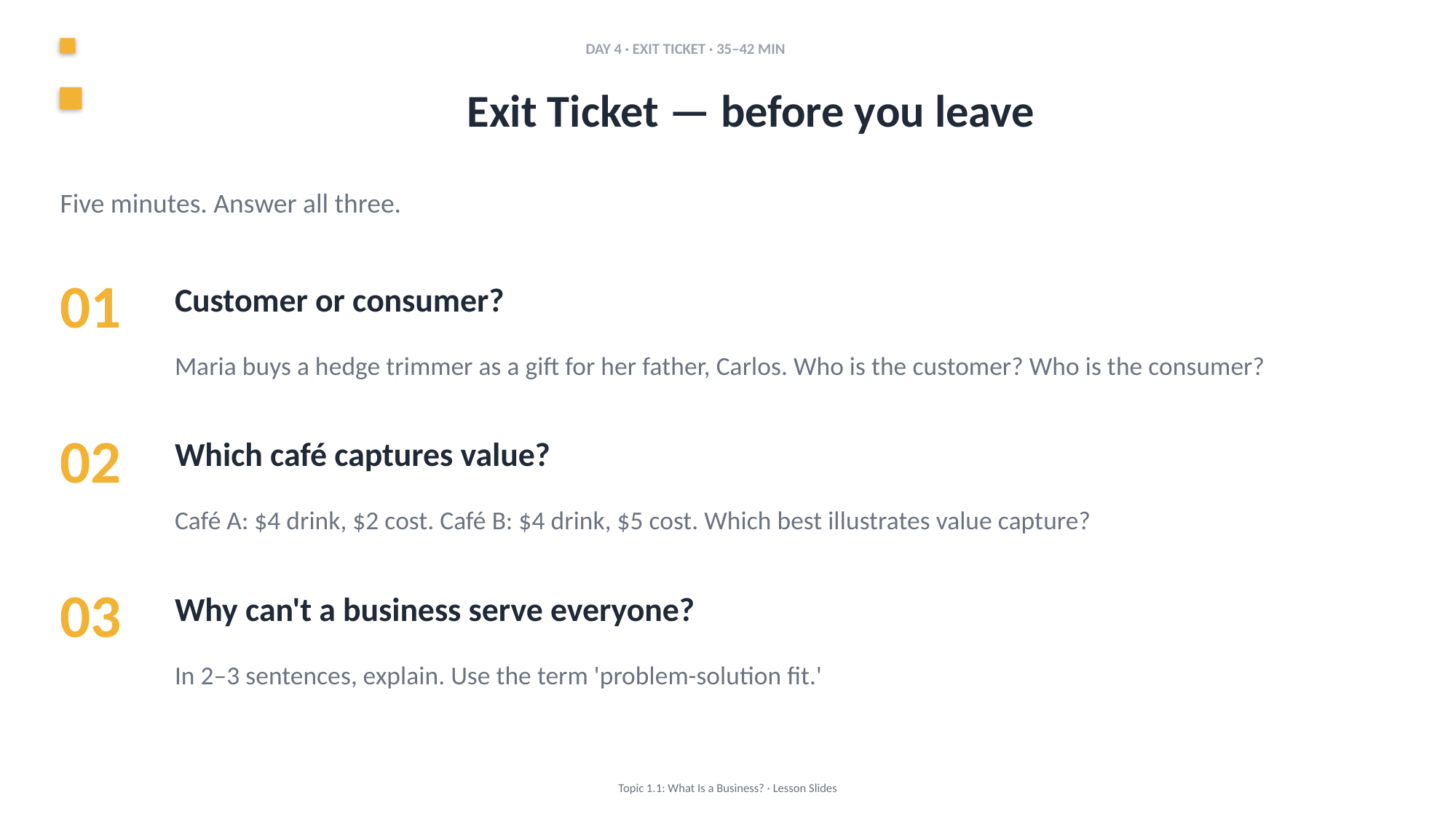

DAY 4 · EXIT TICKET · 35–42 MIN

Exit Ticket — before you leave

Five minutes. Answer all three.
01
Customer or consumer?
Maria buys a hedge trimmer as a gift for her father, Carlos. Who is the customer? Who is the consumer?
02
Which café captures value?
Café A: $4 drink, $2 cost. Café B: $4 drink, $5 cost. Which best illustrates value capture?
03
Why can't a business serve everyone?
In 2–3 sentences, explain. Use the term 'problem-solution fit.'
Topic 1.1: What Is a Business? · Lesson Slides